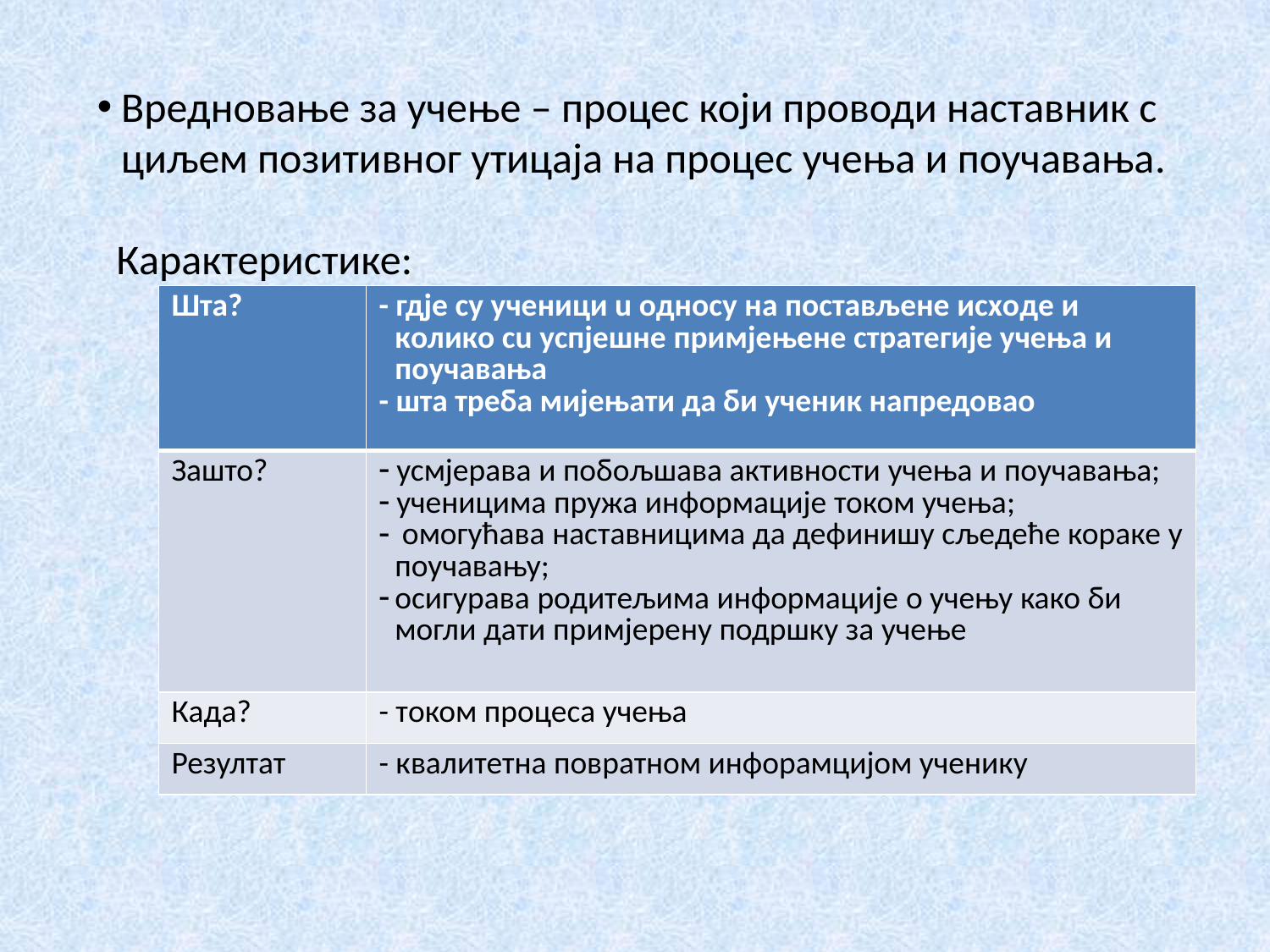

Вредновање за учење – процес који проводи наставник с циљем позитивног утицаја на процес учења и поучавања.

  Карактеристике:

| Шта? | - гдје су учeници u односу на пoстaвљeнe исхoдe и кoликo сu успјешне примјењене стратегије учења и поучавања - шта треба мијењати да би ученик напредовао |
| --- | --- |
| Зашто? | усмјеравa и побoљшавa активности учења и поучавања; ученицима пружа информације током учења; омогућава наставницима да дефинишу сљедеће кораке у поучавању; осигурава родитељима информације о учењу како би могли дати примјерену подршку за учење |
| Када? | - током процеса учења |
| Резултат | - квалитетна повратном инфорамцијом ученику |